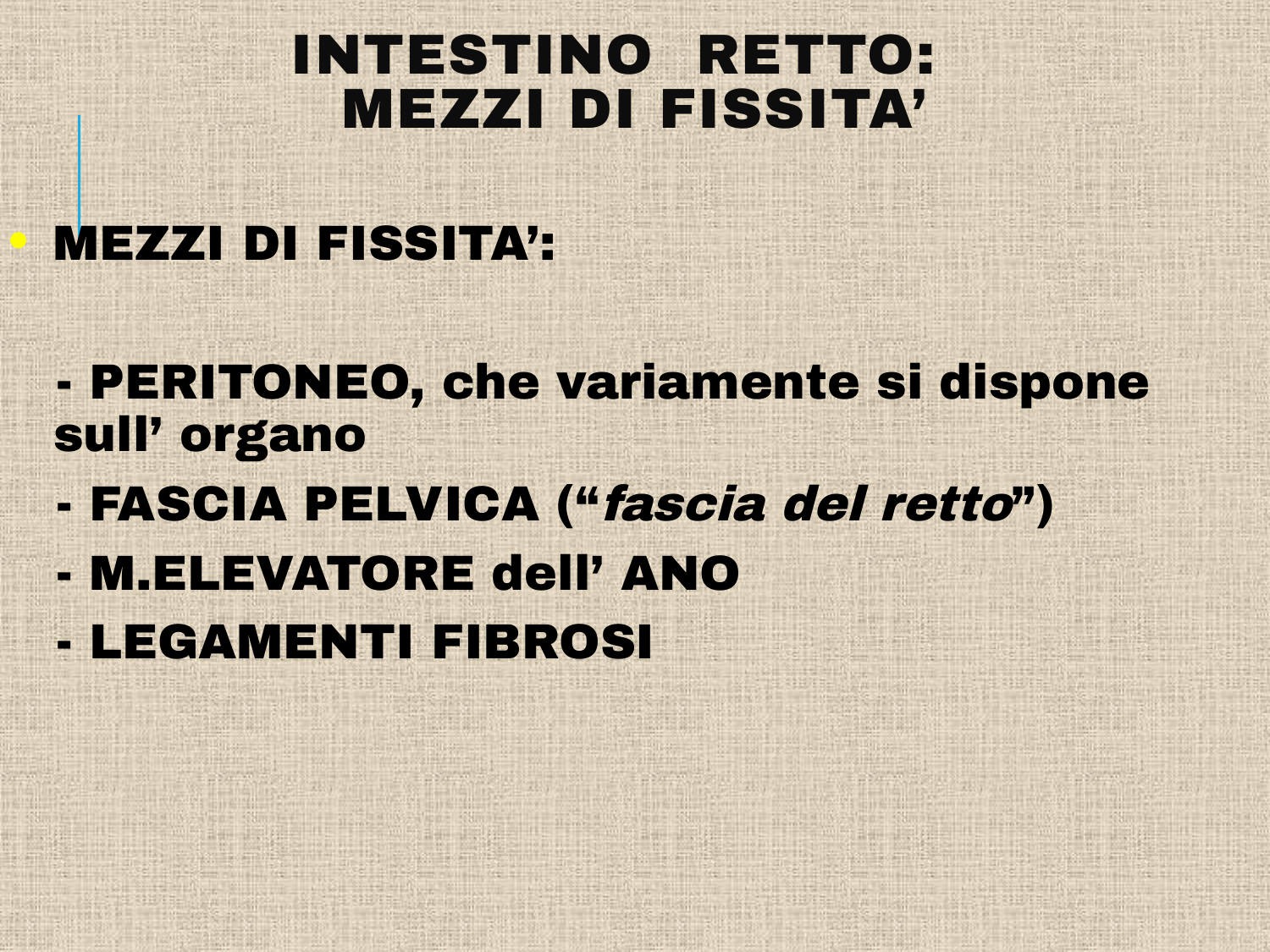

# INTESTINO  RETTO: MEZZI di FISSITA’
MEZZI DI FISSITA’:

   - PERITONEO, che variamente si dispone sull’ organo
   - FASCIA PELVICA (“fascia del retto”)
   - M.ELEVATORE dell’ ANO
   - LEGAMENTI FIBROSI